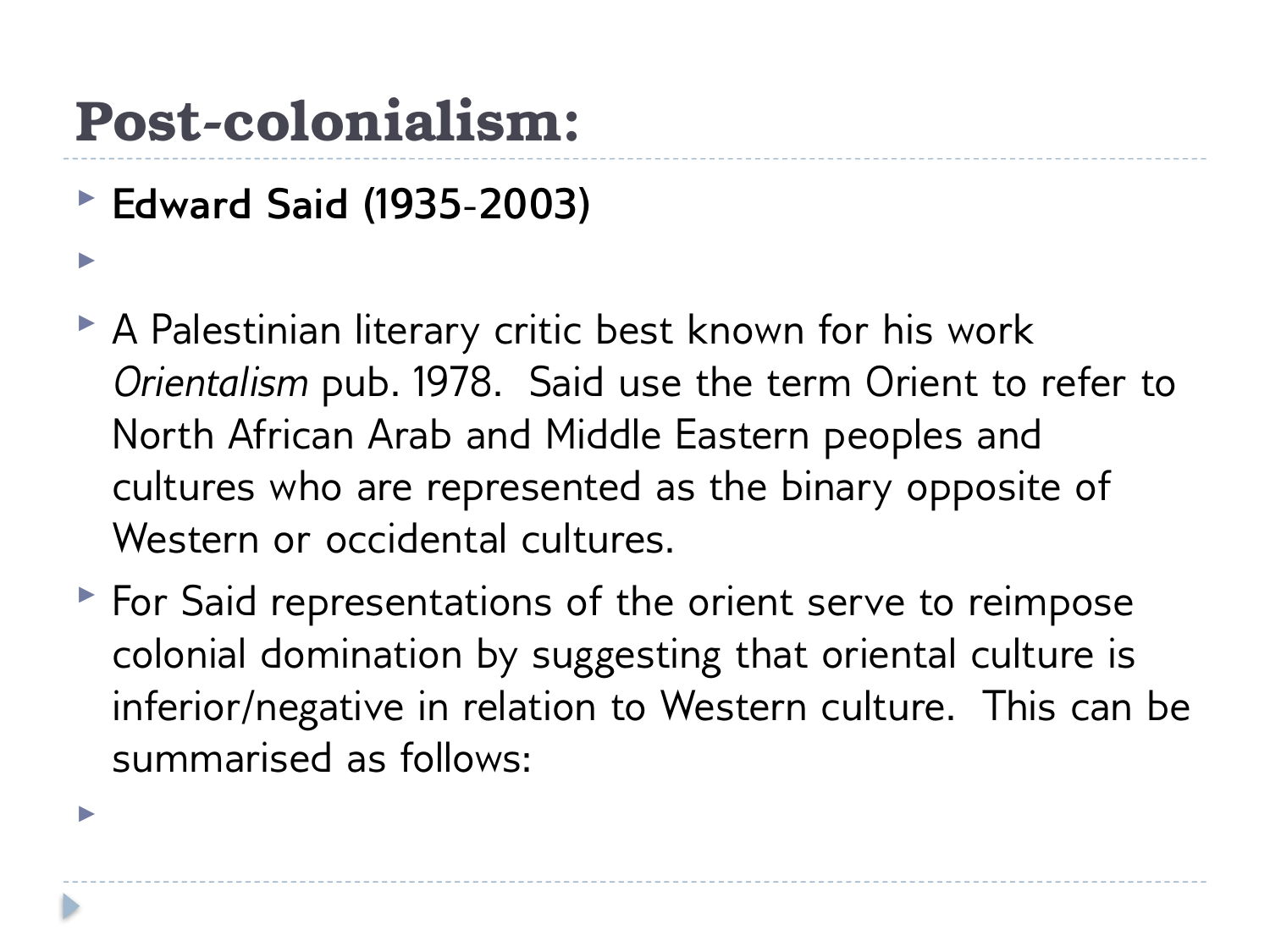

# Post-colonialism:
Edward Said (1935-2003)

A Palestinian literary critic best known for his work Orientalism pub. 1978.  Said use the term Orient to refer to North African Arab and Middle Eastern peoples and cultures who are represented as the binary opposite of Western or occidental cultures.
For Said representations of the orient serve to reimpose colonial domination by suggesting that oriental culture is inferior/negative in relation to Western culture.  This can be summarised as follows: